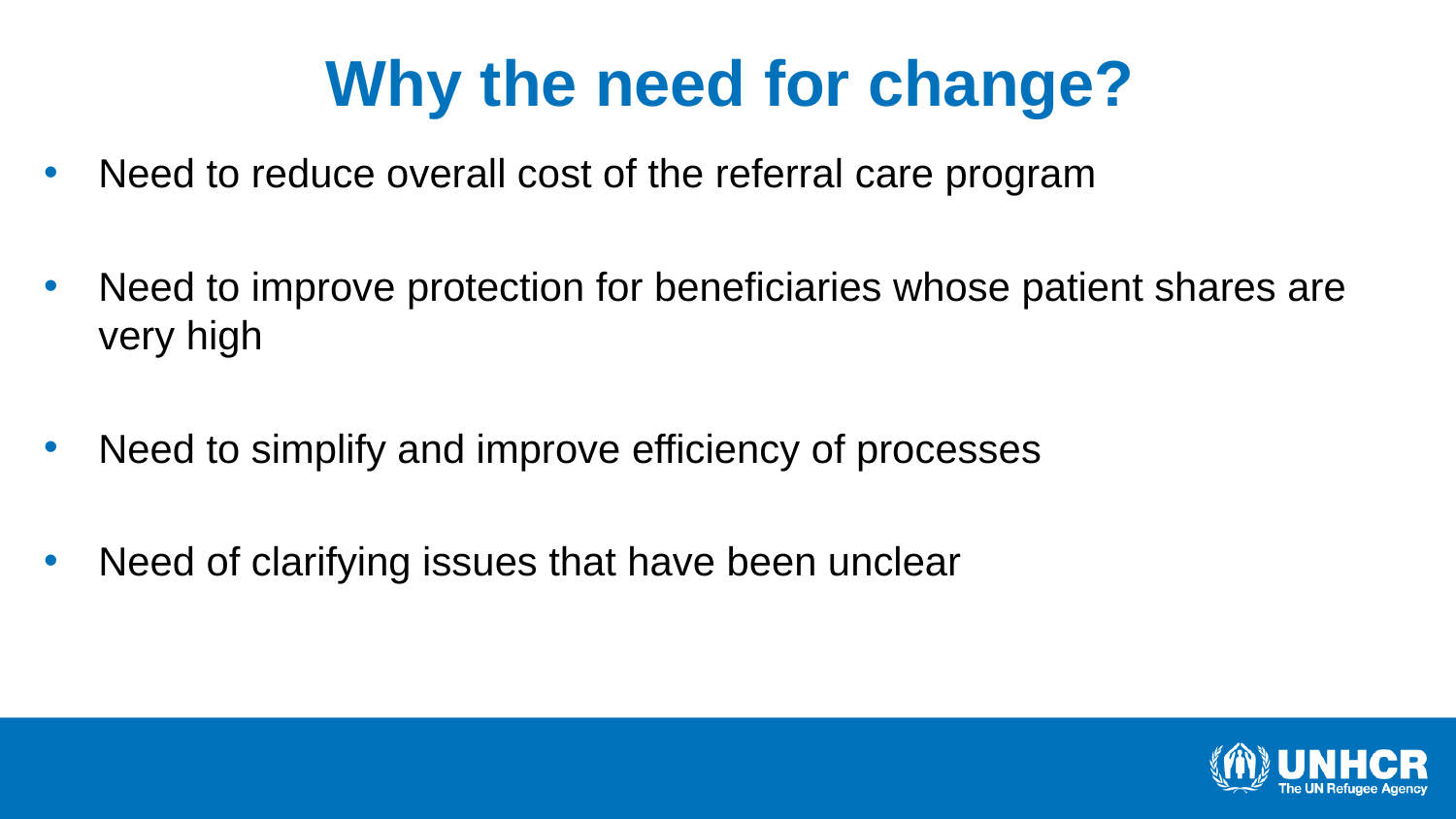

# Why the need for change?
Need to reduce overall cost of the referral care program

Need to improve protection for beneficiaries whose patient shares are very high

Need to simplify and improve efficiency of processes

Need of clarifying issues that have been unclear